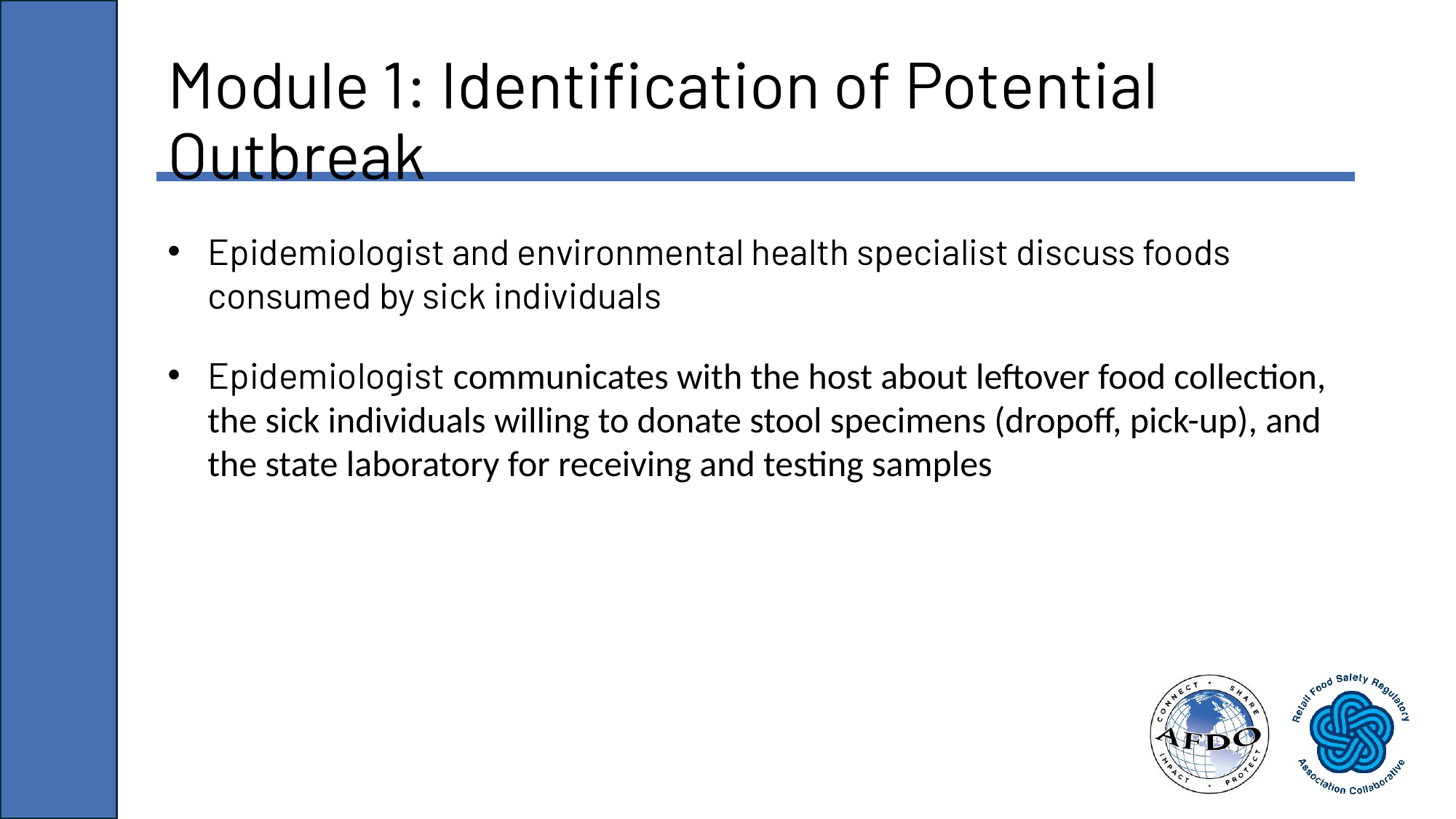

# Module 1: Identification of Potential Outbreak
Epidemiologist and environmental health specialist discuss foods consumed by sick individuals
Epidemiologist communicates with the host about leftover food collection, the sick individuals willing to donate stool specimens (dropoff, pick-up), and the state laboratory for receiving and testing samples